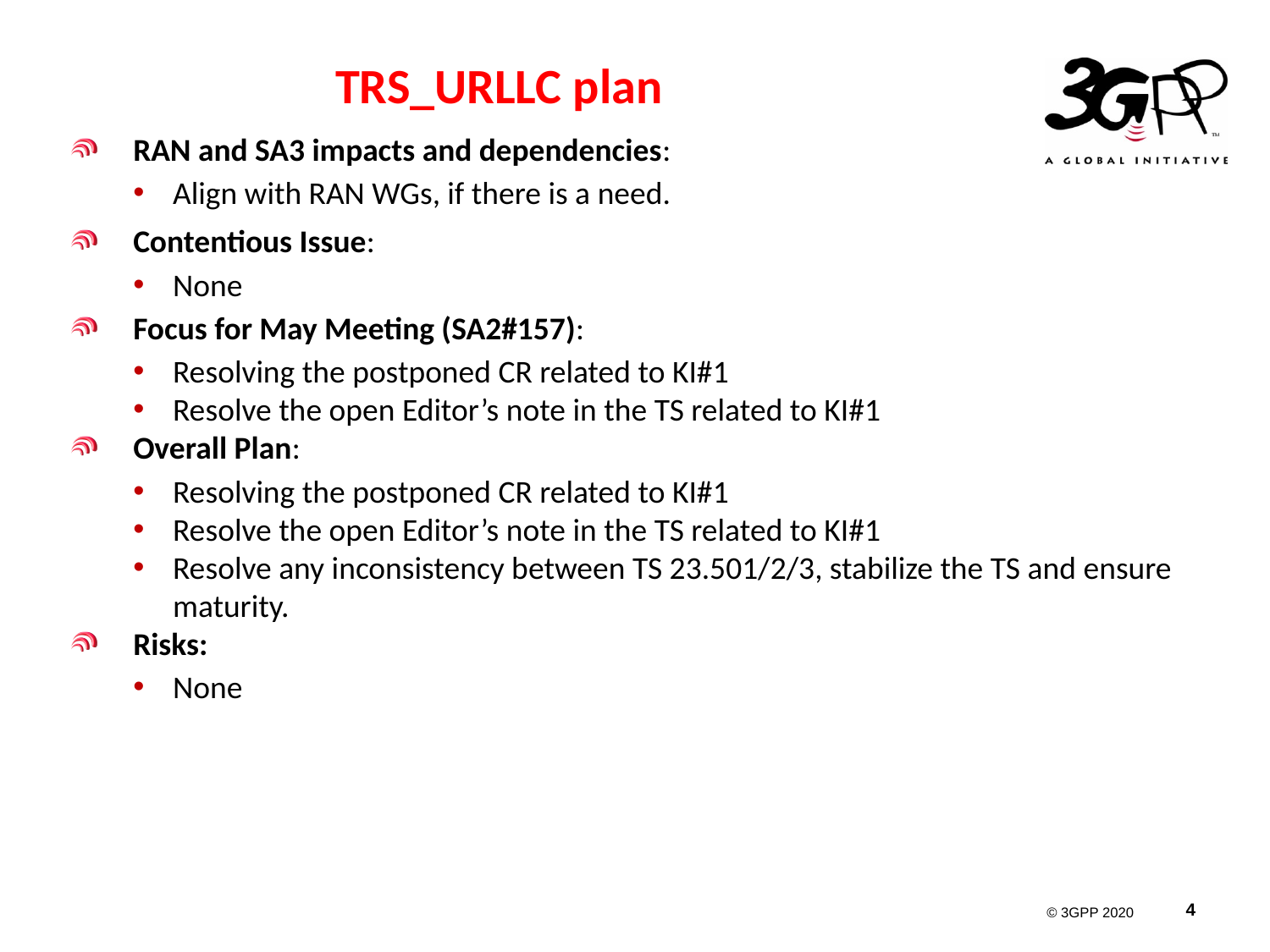

# TRS_URLLC plan
RAN and SA3 impacts and dependencies:
Align with RAN WGs, if there is a need.
Contentious Issue:
None
Focus for May Meeting (SA2#157):
Resolving the postponed CR related to KI#1
Resolve the open Editor’s note in the TS related to KI#1
Overall Plan:
Resolving the postponed CR related to KI#1
Resolve the open Editor’s note in the TS related to KI#1
Resolve any inconsistency between TS 23.501/2/3, stabilize the TS and ensure maturity.
Risks:
None